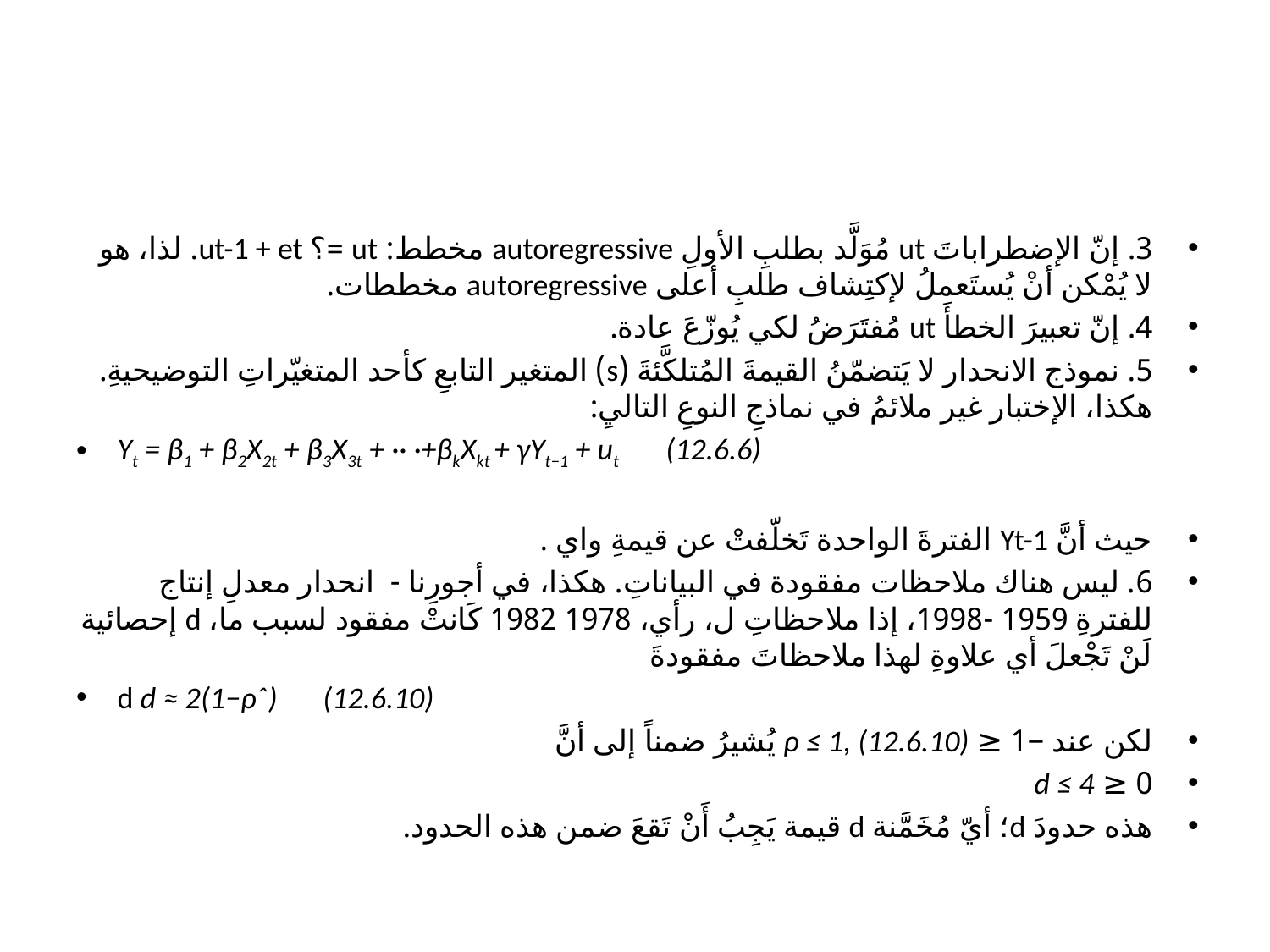

3. إنّ الإضطراباتَ ut مُوَلَّد بطلبِ الأولِ autoregressive مخطط: ut =؟ ut-1 + et. لذا، هو لا يُمْكن أنْ يُستَعملُ لإكتِشاف طلبِ أعلى autoregressive مخططات.
4. إنّ تعبيرَ الخطأَ ut مُفتَرَضُ لكي يُوزّعَ عادة.
5. نموذج الانحدار لا يَتضمّنُ القيمةَ المُتلكَّئةَ (s) المتغير التابعِ كأحد المتغيّراتِ التوضيحيةِ. هكذا، الإختبار غير ملائمُ في نماذجِ النوعِ التاليِ:
Yt = β1 + β2X2t + β3X3t + ·· ·+βkXkt + γYt−1 + ut 	(12.6.6)

حيث أنَّ Yt-1 الفترةَ الواحدة تَخلّفتْ عن قيمةِ واي .
6. ليس هناك ملاحظات مفقودة في البياناتِ. هكذا، في أجورِنا -  انحدار معدلِ إنتاج للفترةِ 1959 -1998، إذا ملاحظاتِ ل، رأي، 1978 1982 كَانتْ مفقود لسبب ما، d إحصائية لَنْ تَجْعلَ أي علاوةِ لهذا ملاحظاتَ مفقودةَ
d d ≈ 2(1−ρˆ) 						(12.6.10)
لكن عند −1 ≤ ρ ≤ 1, (12.6.10) يُشيرُ ضمناً إلى أنَّ
0 ≤ d ≤ 4
هذه حدودَ d؛ أيّ مُخَمَّنة d قيمة يَجِبُ أَنْ تَقعَ ضمن هذه الحدود.